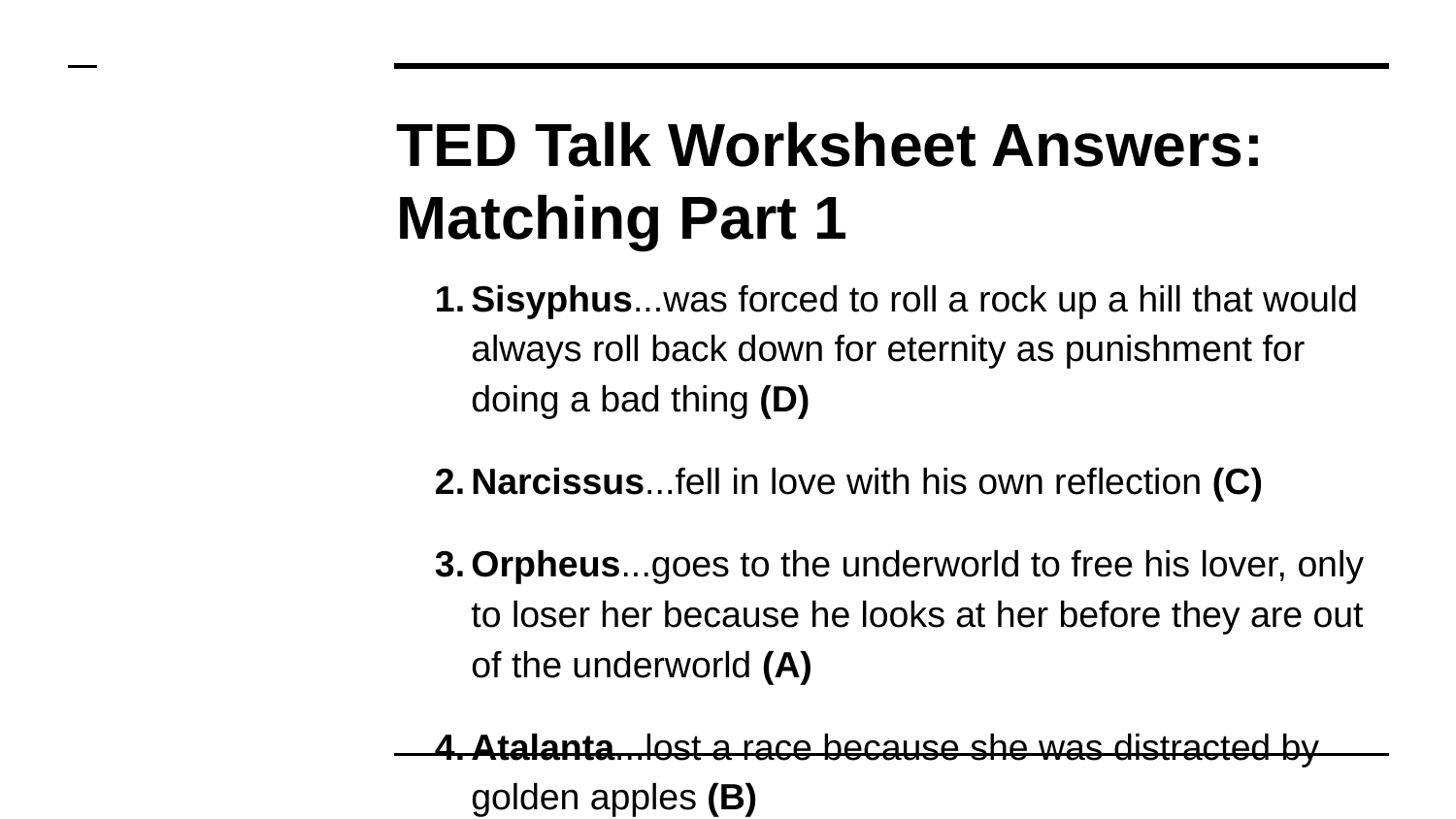

# TED Talk Worksheet Answers: Matching Part 1

Sisyphus...was forced to roll a rock up a hill that would always roll back down for eternity as punishment for doing a bad thing (D)
Narcissus...fell in love with his own reflection (C)
Orpheus...goes to the underworld to free his lover, only to loser her because he looks at her before they are out of the underworld (A)
Atalanta...lost a race because she was distracted by golden apples (B)